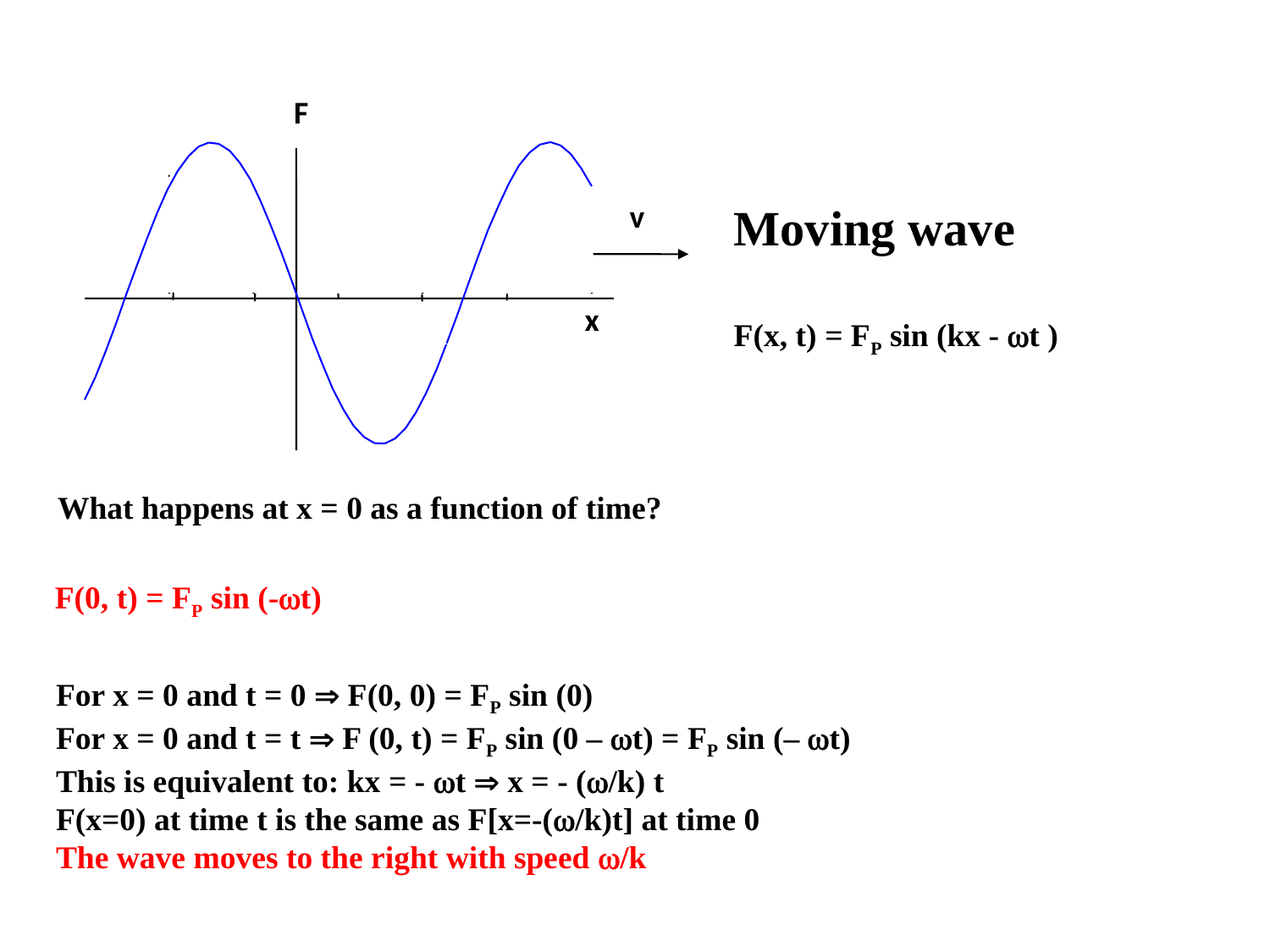

F

v
Moving wave

F(x, t) = FP sin (kx - ωt )

x

What happens at x = 0 as a function of time?
F(0, t) = FP sin (-ωt)
For x = 0 and t = 0 ⇒ F(0, 0) = FP sin (0)
For x = 0 and t = t ⇒ F (0, t) = FP sin (0 – ωt) = FP sin (– ωt)
This is equivalent to: kx = - ωt ⇒ x = - (ω/k) t
F(x=0) at time t is the same as F[x=-(ω/k)t] at time 0
The wave moves to the right with speed ω/k